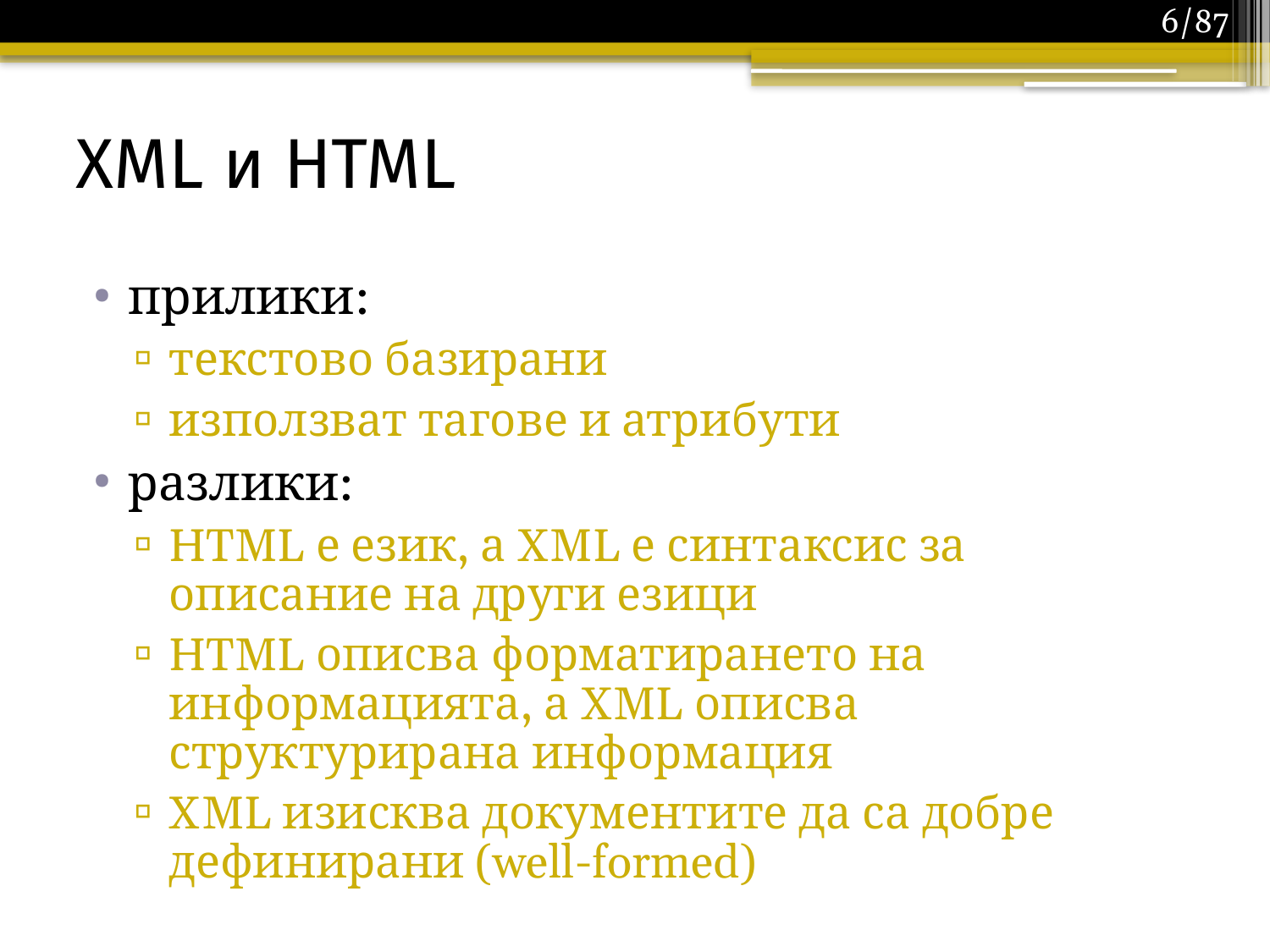

6/87
# XML и HTML
прилики:
текстово базирани
използват тагове и атрибути
разлики:
HTML е език, а XML е синтаксис за описание на други езици
HTML описва форматирането на информацията, а XML описва структурирана информация
XML изисква документите да са добре дефинирани (well-formed)